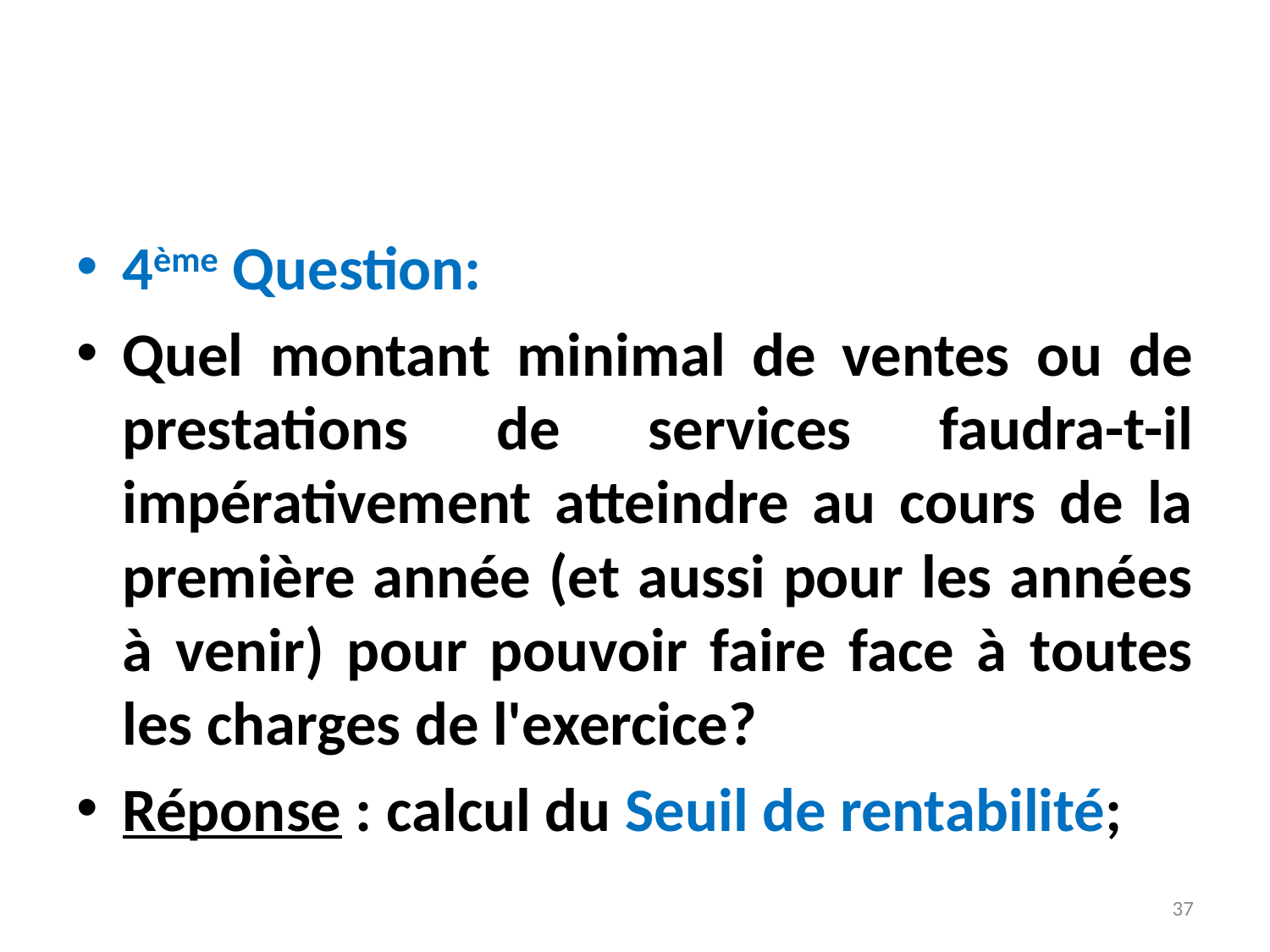

4ème Question:
Quel montant minimal de ventes ou de prestations de services faudra-t-il impérativement atteindre au cours de la première année (et aussi pour les années à venir) pour pouvoir faire face à toutes les charges de l'exercice?
Réponse : calcul du Seuil de rentabilité;

37